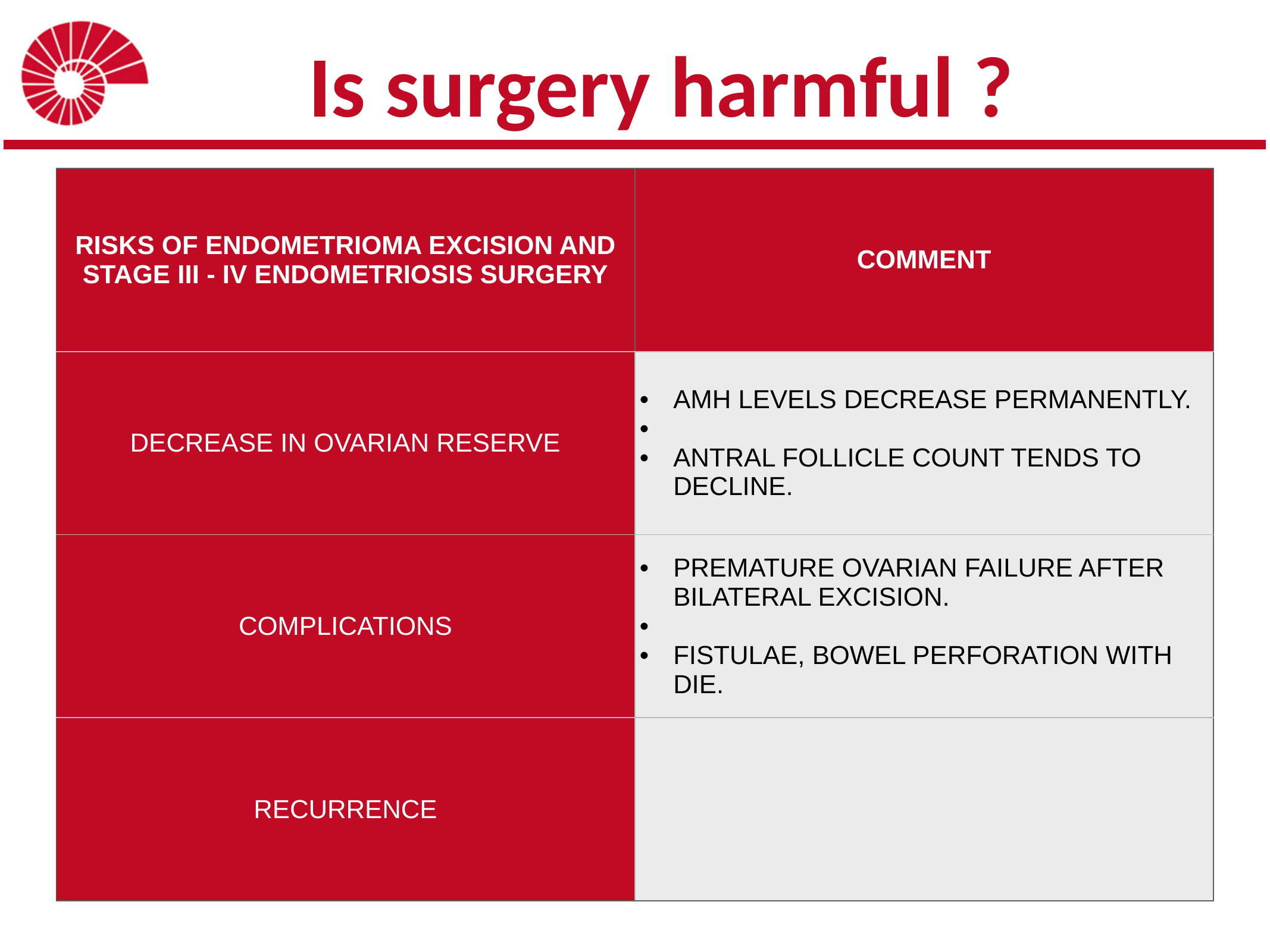

# Is surgery harmful ?
| RISKS OF ENDOMETRIOMA EXCISION AND STAGE III - IV ENDOMETRIOSIS SURGERY | COMMENT |
| --- | --- |
| DECREASE IN OVARIAN RESERVE | AMH LEVELS DECREASE PERMANENTLY. ANTRAL FOLLICLE COUNT TENDS TO DECLINE. |
| COMPLICATIONS | PREMATURE OVARIAN FAILURE AFTER BILATERAL EXCISION. FISTULAE, BOWEL PERFORATION WITH DIE. |
| RECURRENCE |  |